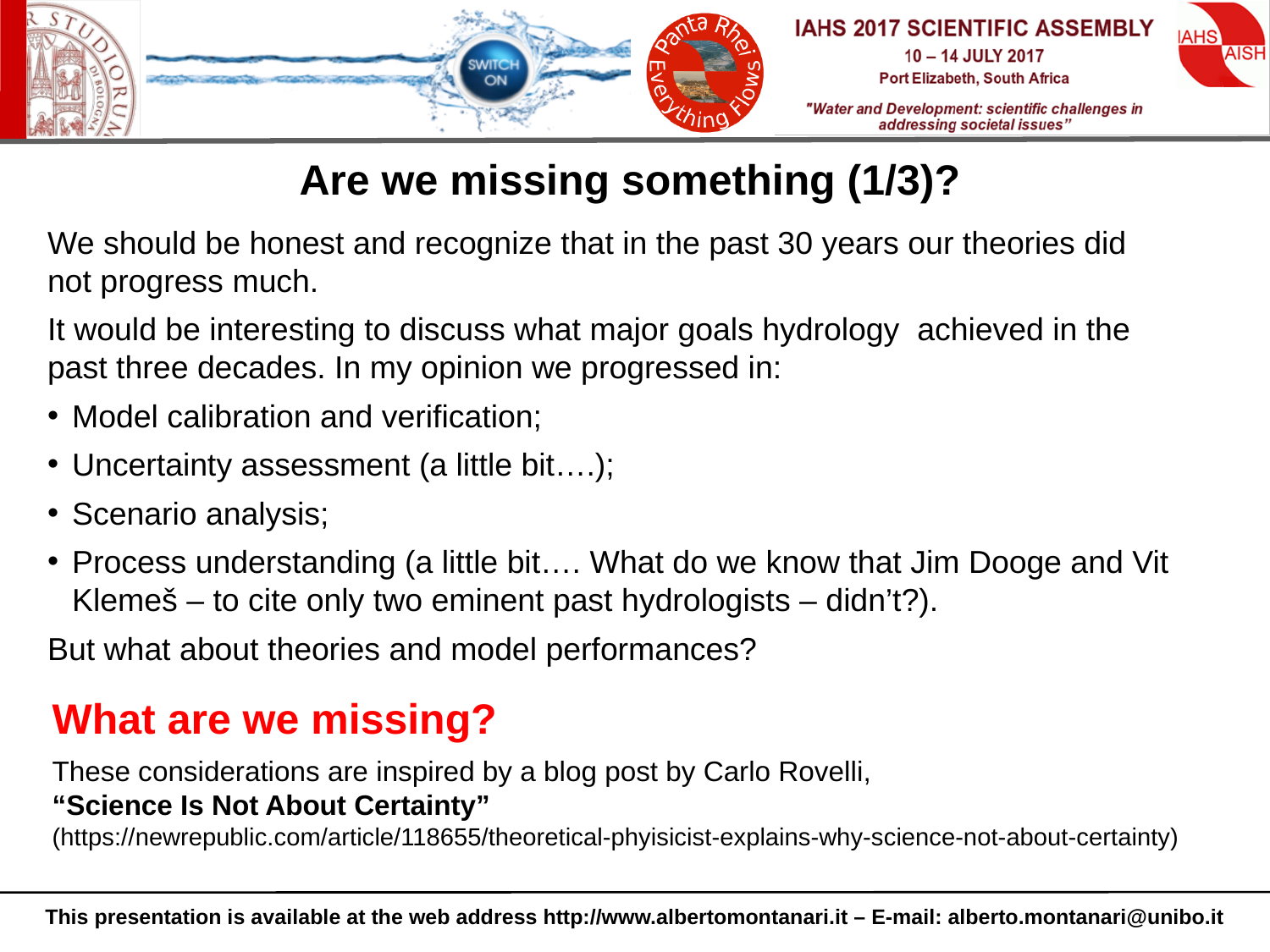

Are we missing something (1/3)?
We should be honest and recognize that in the past 30 years our theories did not progress much.
It would be interesting to discuss what major goals hydrology  achieved in the past three decades. In my opinion we progressed in:
Model calibration and verification;
Uncertainty assessment (a little bit….);
Scenario analysis;
Process understanding (a little bit…. What do we know that Jim Dooge and Vit Klemeš – to cite only two eminent past hydrologists – didn’t?).
But what about theories and model performances?
What are we missing?
These considerations are inspired by a blog post by Carlo Rovelli,
“Science Is Not About Certainty”
(https://newrepublic.com/article/118655/theoretical-phyisicist-explains-why-science-not-about-certainty)